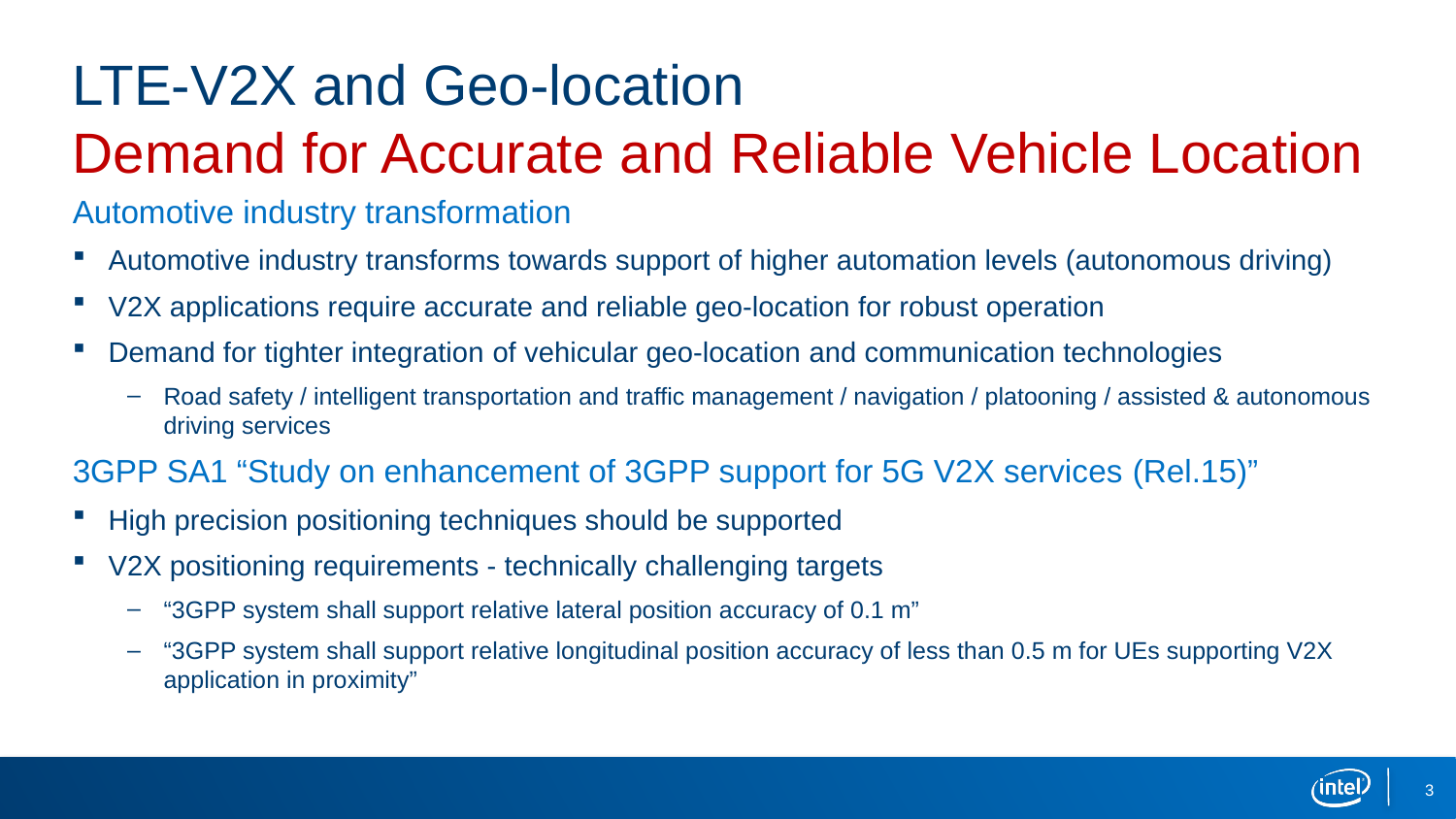

# LTE-V2X and Geo-location Demand for Accurate and Reliable Vehicle Location
Automotive industry transformation
Automotive industry transforms towards support of higher automation levels (autonomous driving)
V2X applications require accurate and reliable geo-location for robust operation
Demand for tighter integration of vehicular geo-location and communication technologies
Road safety / intelligent transportation and traffic management / navigation / platooning / assisted & autonomous driving services
3GPP SA1 “Study on enhancement of 3GPP support for 5G V2X services (Rel.15)”
High precision positioning techniques should be supported
V2X positioning requirements - technically challenging targets
“3GPP system shall support relative lateral position accuracy of 0.1 m”
“3GPP system shall support relative longitudinal position accuracy of less than 0.5 m for UEs supporting V2X application in proximity”
3